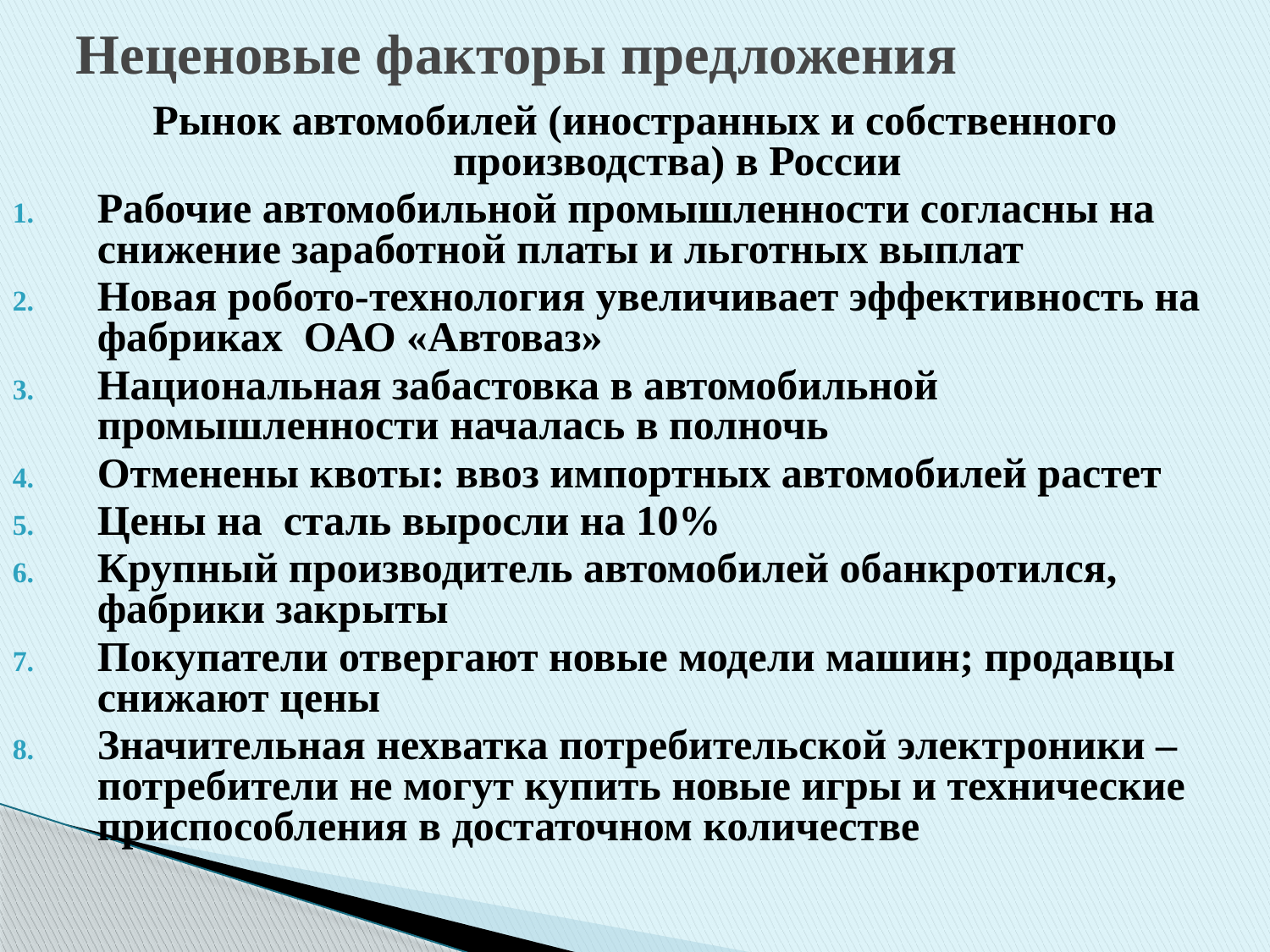

# Неценовые факторы предложения
Рынок автомобилей (иностранных и собственного производства) в России
Рабочие автомобильной промышленности согласны на снижение заработной платы и льготных выплат
Новая робото-технология увеличивает эффективность на фабриках  ОАО «Автоваз»
Национальная забастовка в автомобильной промышленности началась в полночь
Отменены квоты: ввоз импортных автомобилей растет
Цены на  сталь выросли на 10%
Крупный производитель автомобилей обанкротился, фабрики закрыты
Покупатели отвергают новые модели машин; продавцы снижают цены
Значительная нехватка потребительской электроники – потребители не могут купить новые игры и технические приспособления в достаточном количестве